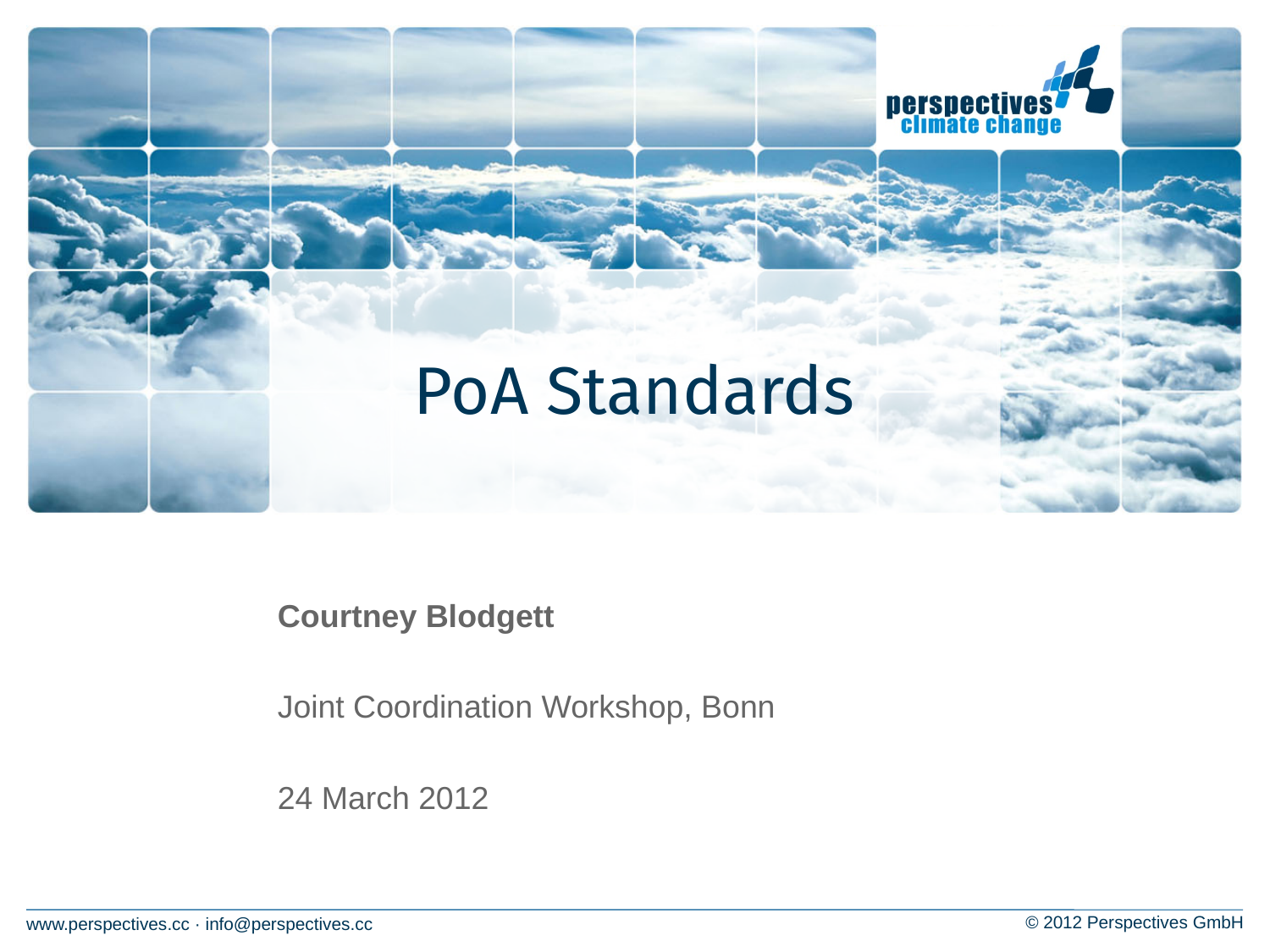

# PoA Standards
Courtney Blodgett

Joint Coordination Workshop, Bonn

24 March 2012